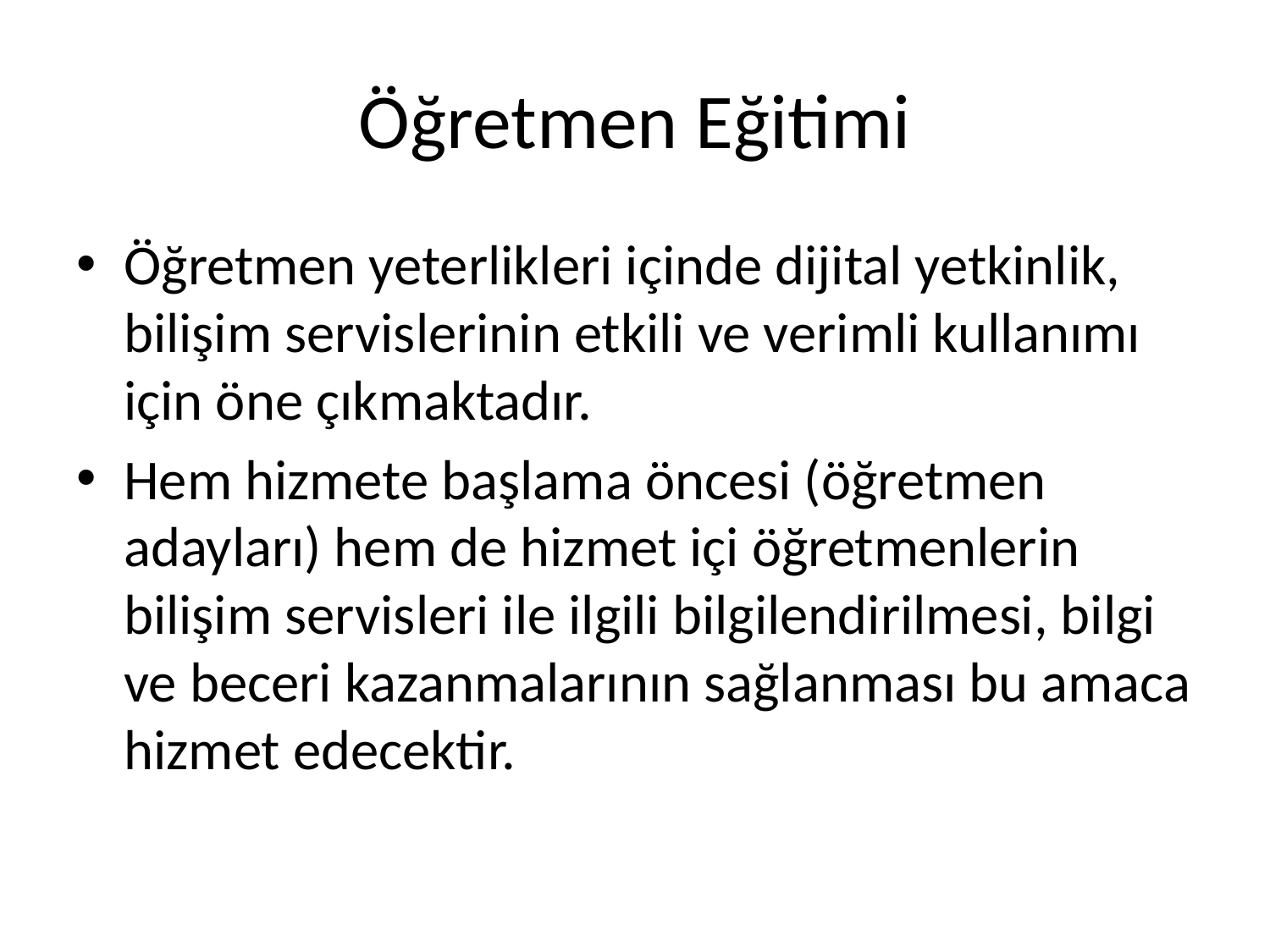

# Öğretmen Eğitimi
Öğretmen yeterlikleri içinde dijital yetkinlik, bilişim servislerinin etkili ve verimli kullanımı için öne çıkmaktadır.
Hem hizmete başlama öncesi (öğretmen adayları) hem de hizmet içi öğretmenlerin bilişim servisleri ile ilgili bilgilendirilmesi, bilgi ve beceri kazanmalarının sağlanması bu amaca hizmet edecektir.